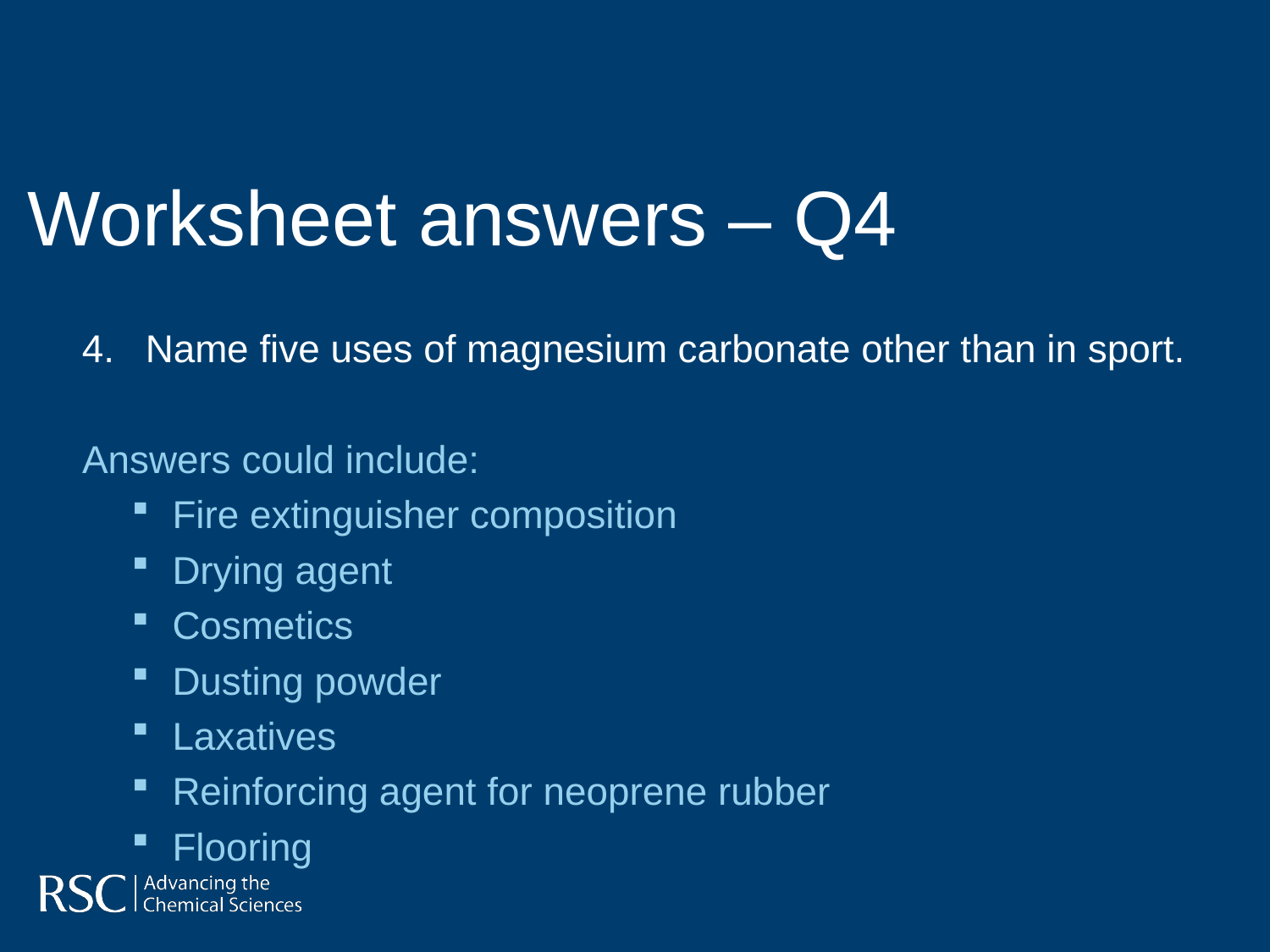

Worksheet answers – Q4

Name five uses of magnesium carbonate other than in sport.

Answers could include:
 Fire extinguisher composition
 Drying agent
 Cosmetics
 Dusting powder
 Laxatives
 Reinforcing agent for neoprene rubber
 Flooring